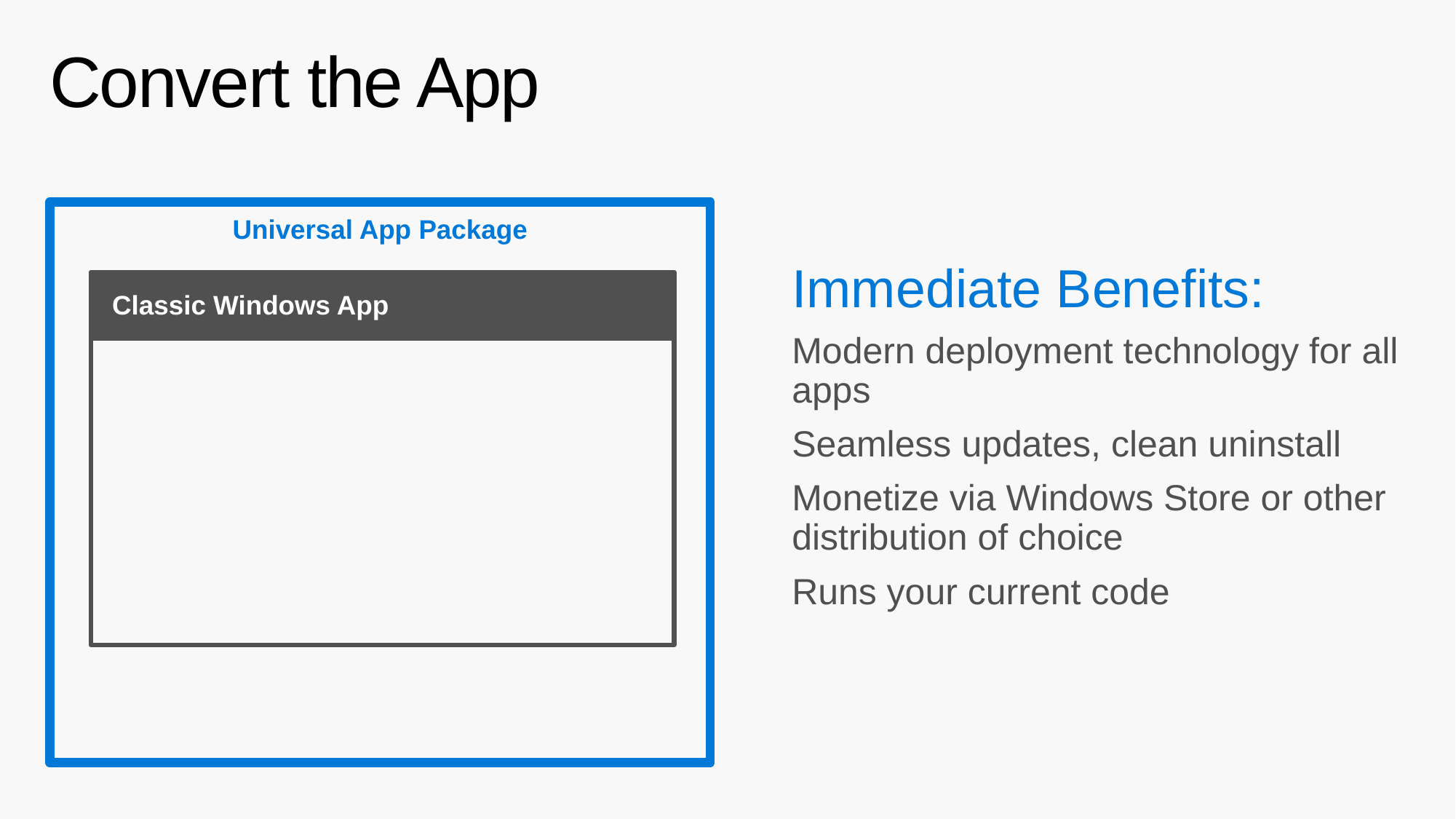

# Convert the App
Universal App Package
Immediate Benefits:
Modern deployment technology for all apps
Seamless updates, clean uninstall
Monetize via Windows Store or other distribution of choice
Runs your current code

Classic Windows App